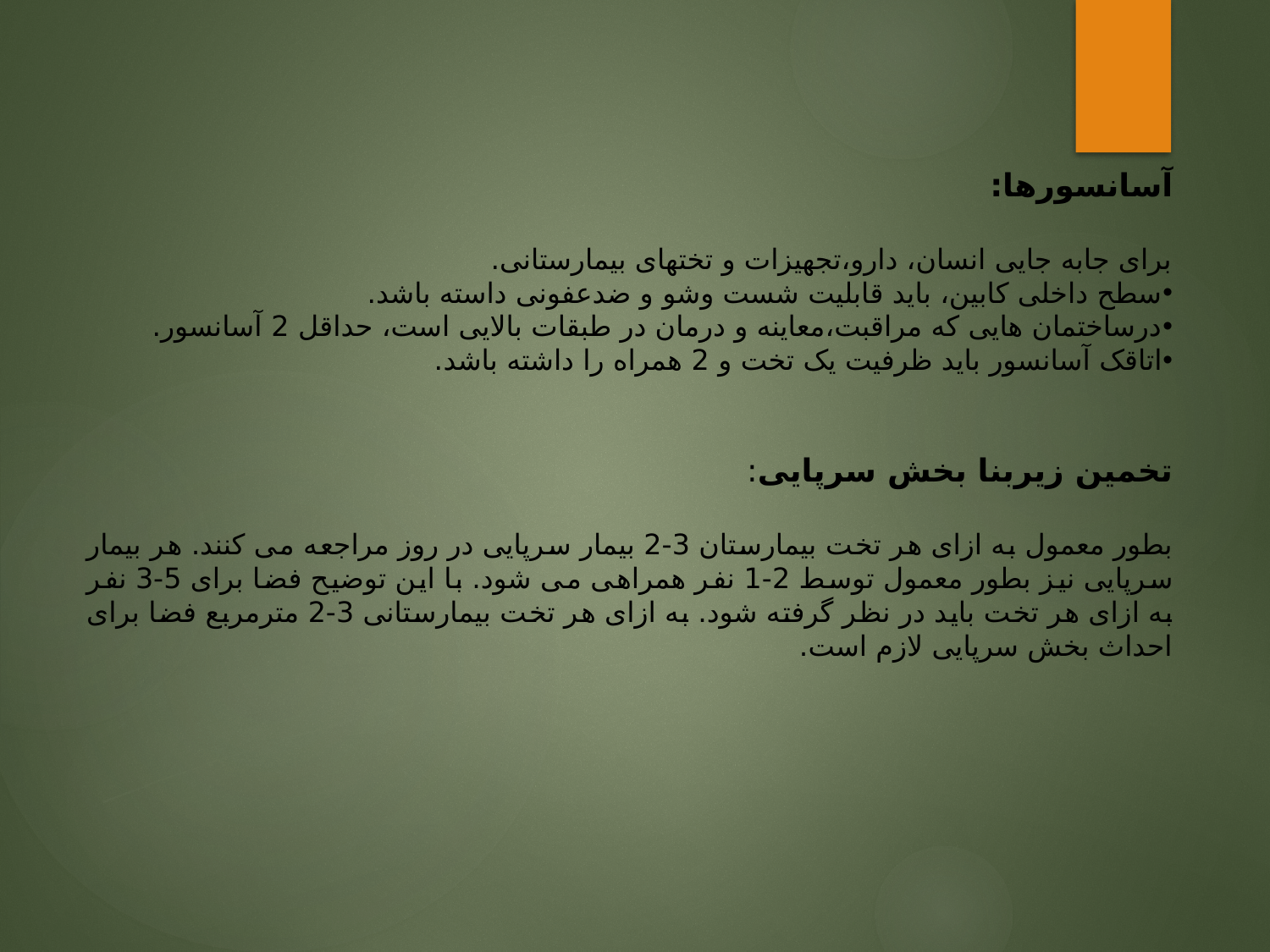

آسانسورها:

برای جابه جایی انسان، دارو،تجهیزات و تختهای بیمارستانی.
سطح داخلی کابین، باید قابلیت شست وشو و ضدعفونی داسته باشد.
درساختمان هایی که مراقبت،معاینه و درمان در طبقات بالایی است، حداقل 2 آسانسور.
اتاقک آسانسور باید ظرفیت یک تخت و 2 همراه را داشته باشد.
تخمین زیربنا بخش سرپایی:

بطور معمول به ازای هر تخت بیمارستان 3-2 بیمار سرپایی در روز مراجعه می کنند. هر بیمار سرپایی نیز بطور معمول توسط 2-1 نفر همراهی می شود. با این توضیح فضا برای 5-3 نفر به ازای هر تخت باید در نظر گرفته شود. به ازای هر تخت بیمارستانی 3-2 مترمربع فضا برای احداث بخش سرپایی لازم است.